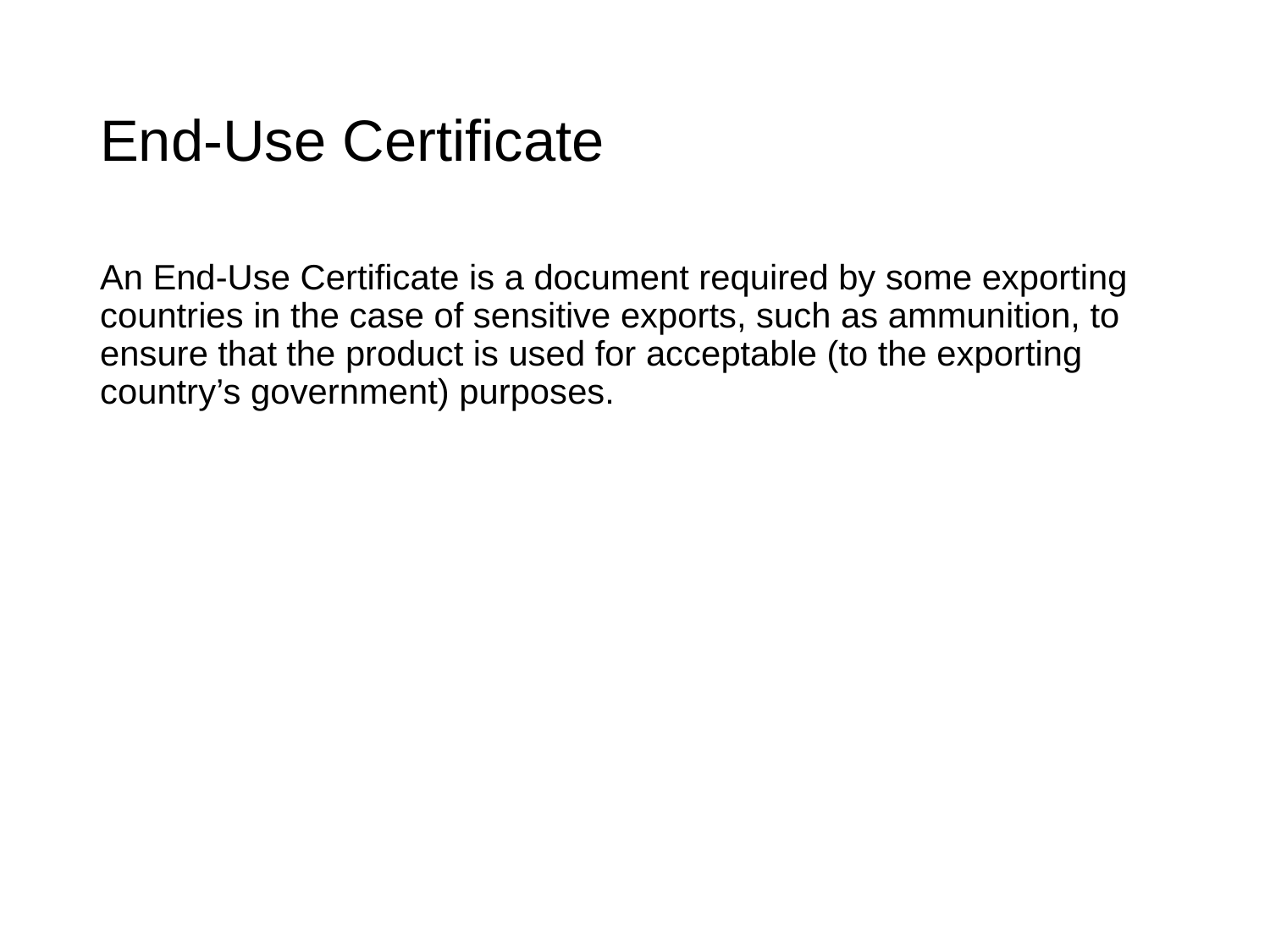

# End-Use Certificate
An End-Use Certificate is a document required by some exporting countries in the case of sensitive exports, such as ammunition, to ensure that the product is used for acceptable (to the exporting country’s government) purposes.